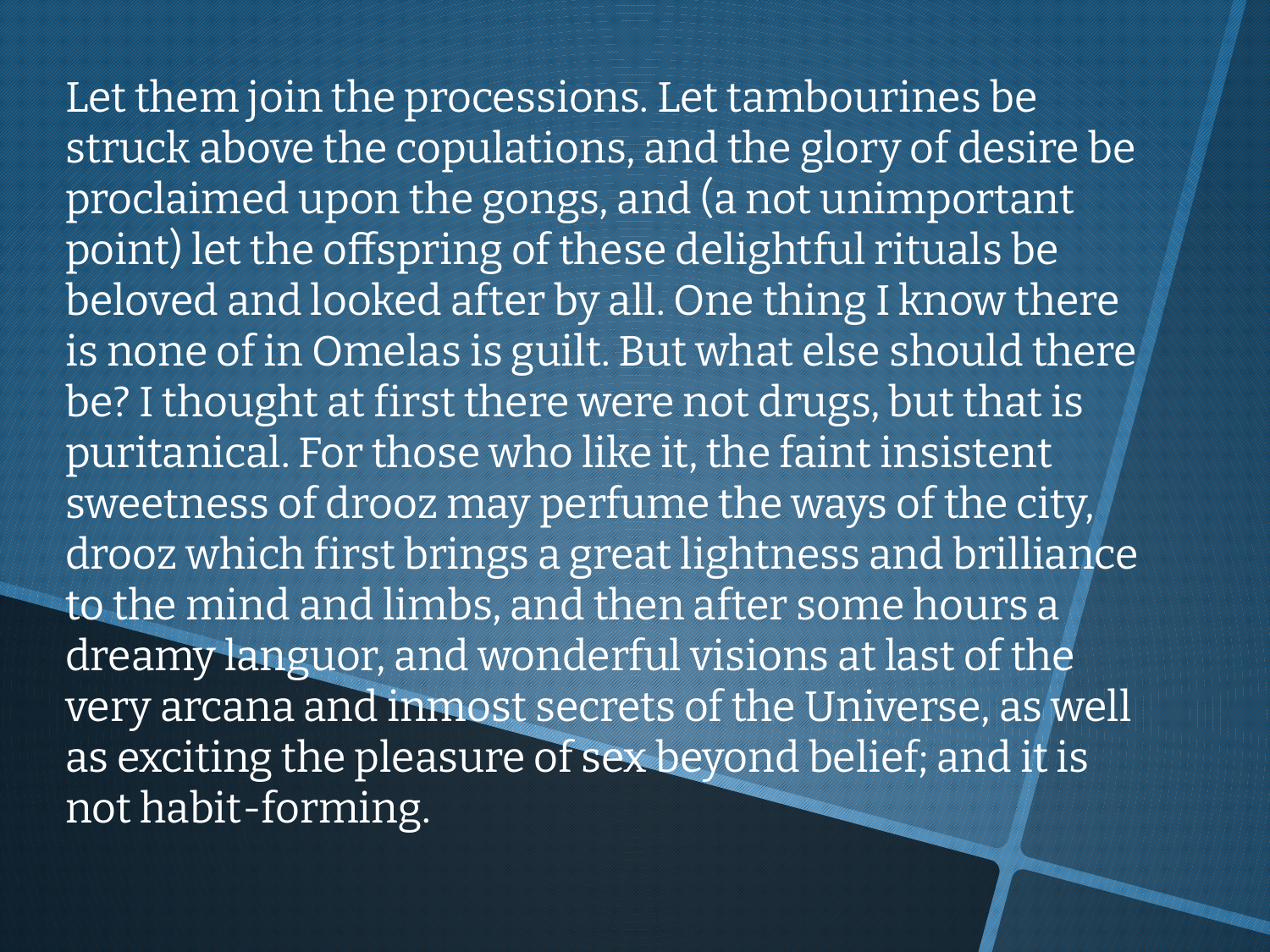

Let them join the processions. Let tambourines be struck above the copulations, and the glory of desire be proclaimed upon the gongs, and (a not unimportant point) let the offspring of these delightful rituals be beloved and looked after by all. One thing I know there is none of in Omelas is guilt. But what else should there be? I thought at first there were not drugs, but that is puritanical. For those who like it, the faint insistent sweetness of drooz may perfume the ways of the city, drooz which first brings a great lightness and brilliance to the mind and limbs, and then after some hours a dreamy languor, and wonderful visions at last of the very arcana and inmost secrets of the Universe, as well as exciting the pleasure of sex beyond belief; and it is not habit-forming.